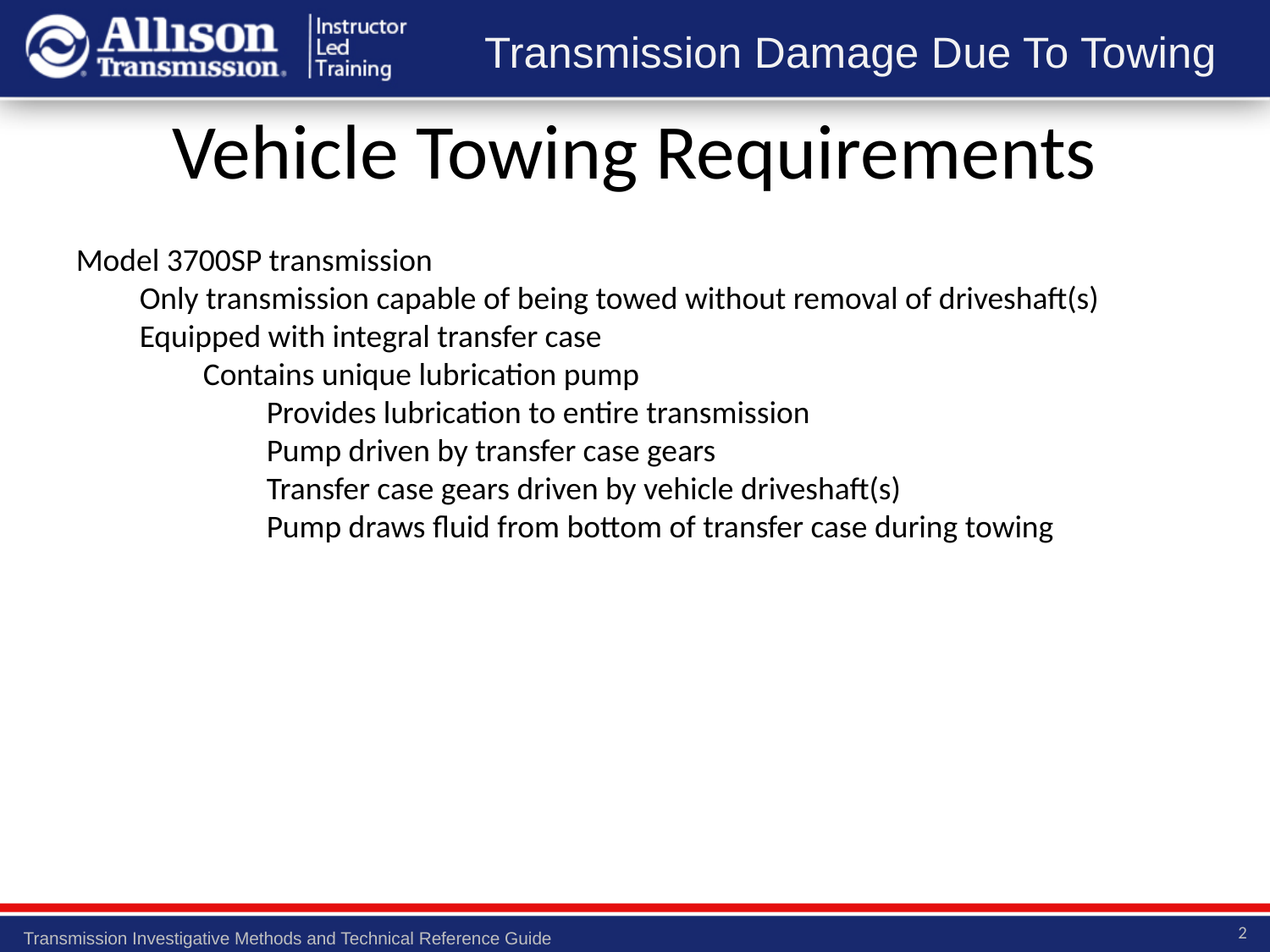

Vehicle Towing Requirements
Model 3700SP transmission
Only transmission capable of being towed without removal of driveshaft(s)
Equipped with integral transfer case
Contains unique lubrication pump
Provides lubrication to entire transmission
Pump driven by transfer case gears
Transfer case gears driven by vehicle driveshaft(s)
Pump draws fluid from bottom of transfer case during towing

2